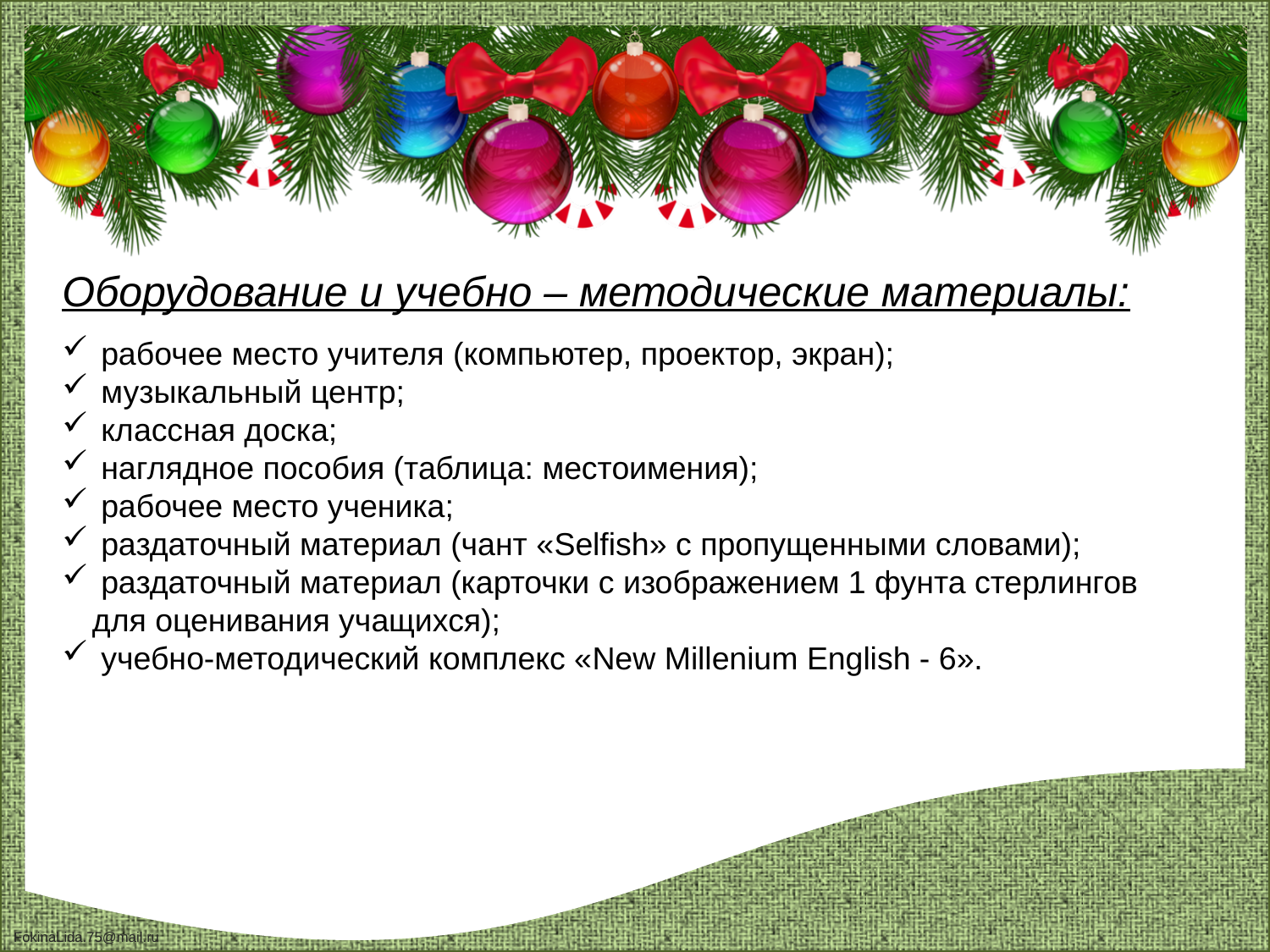

Оборудование и учебно – методические материалы:
 рабочее место учителя (компьютер, проектор, экран);
 музыкальный центр;
 классная доска;
 наглядное пособия (таблица: местоимения);
 рабочее место ученика;
 раздаточный материал (чант «Selfish» с пропущенными словами);
 раздаточный материал (карточки с изображением 1 фунта стерлингов для оценивания учащихся);
 учебно-методический комплекс «New Millenium English - 6».